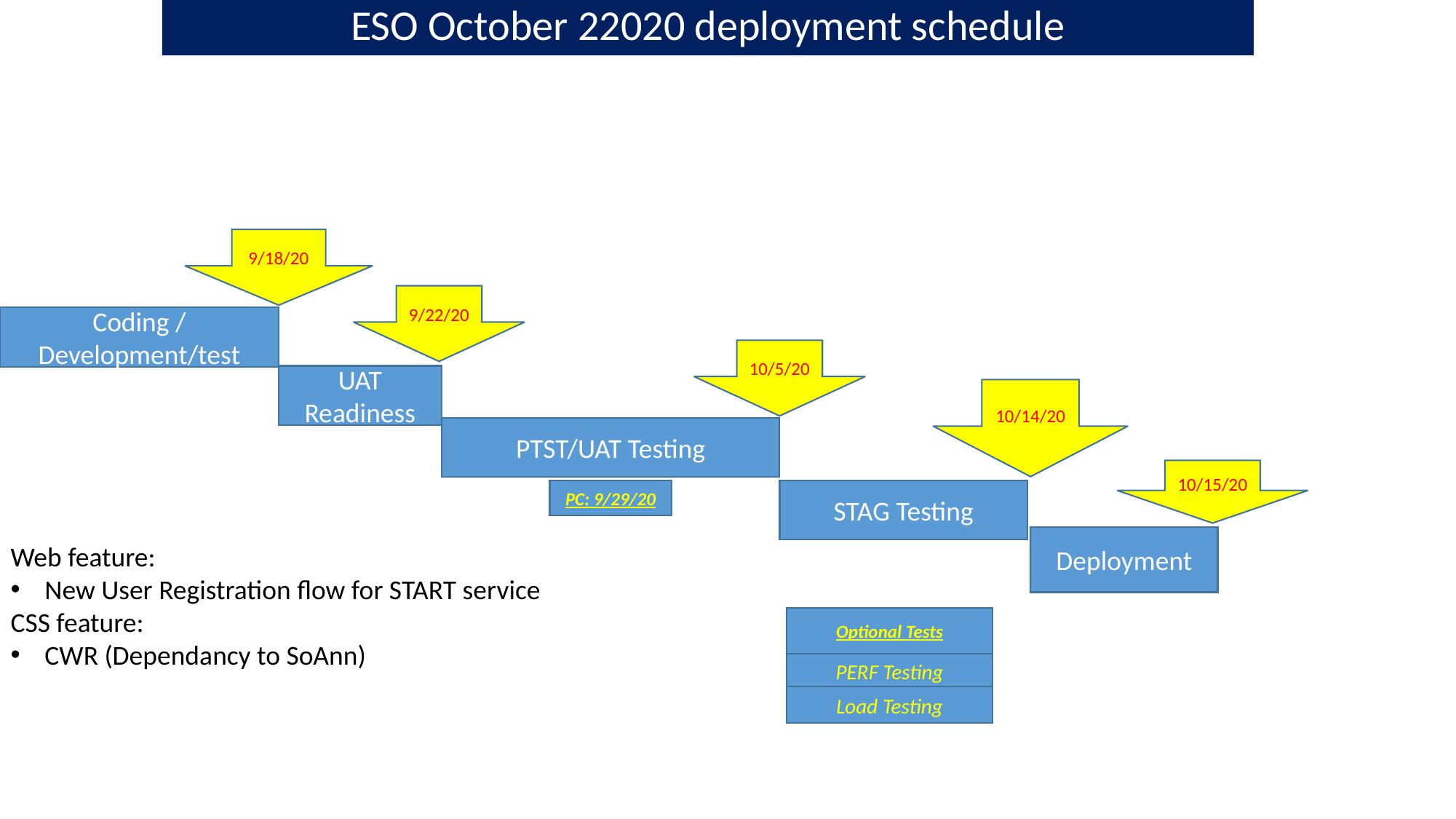

# ESO October 22020 deployment schedule
9/18/20
9/22/20
Coding / Development/test
10/5/20
UAT Readiness
10/14/20
PTST/UAT Testing
10/15/20
PC: 9/29/20
STAG Testing
Deployment
Web feature:
New User Registration flow for START service
CSS feature:
CWR (Dependancy to SoAnn)

Optional Tests
PERF Testing
Load Testing